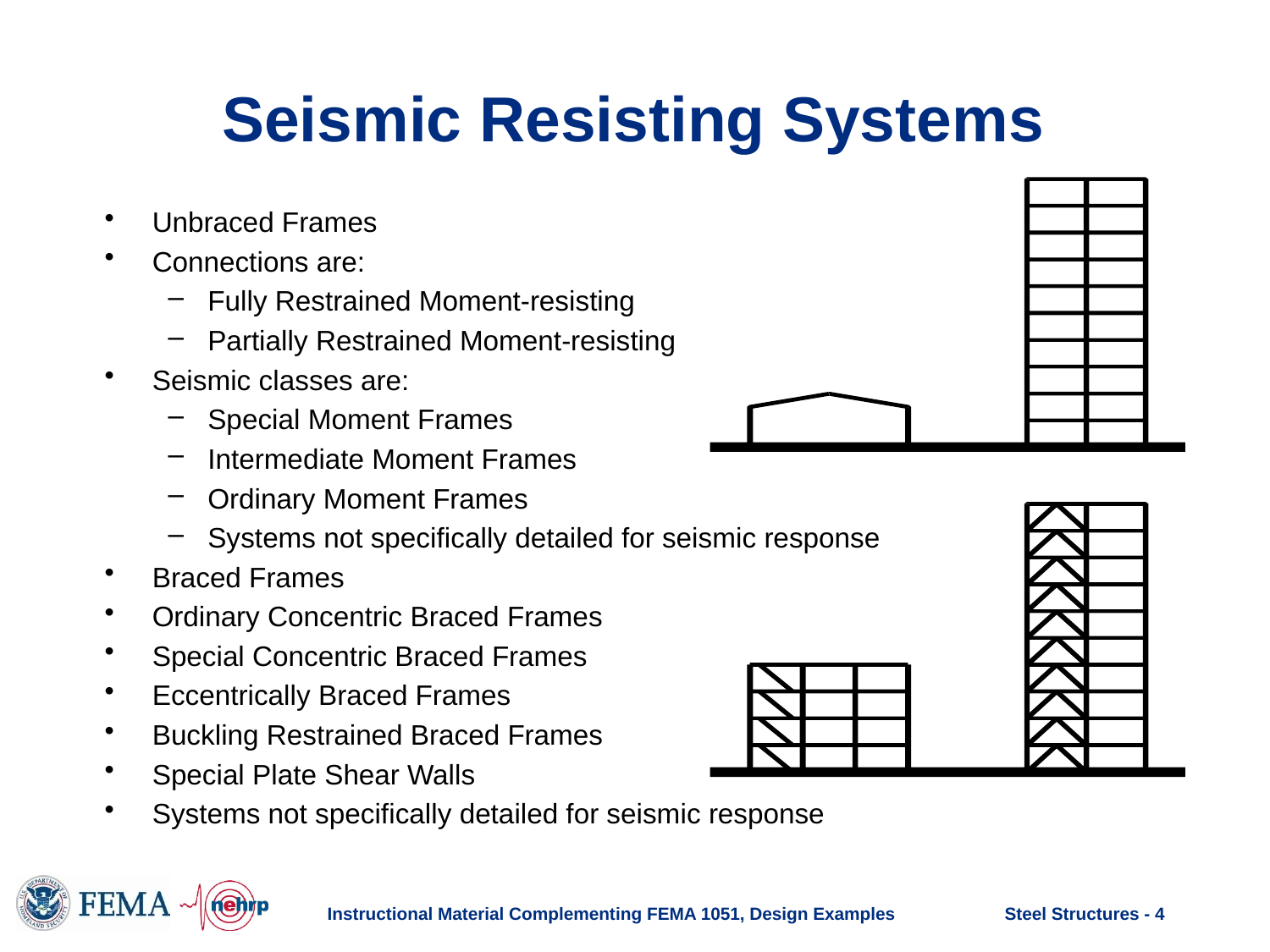

# Seismic Resisting Systems

Unbraced Frames
Connections are:
Fully Restrained Moment-resisting
Partially Restrained Moment-resisting
Seismic classes are:
Special Moment Frames
Intermediate Moment Frames
Ordinary Moment Frames
Systems not specifically detailed for seismic response
Braced Frames
Ordinary Concentric Braced Frames
Special Concentric Braced Frames
Eccentrically Braced Frames
Buckling Restrained Braced Frames
Special Plate Shear Walls
Systems not specifically detailed for seismic response
Instructional Material Complementing FEMA 1051, Design Examples
Steel Structures - 4